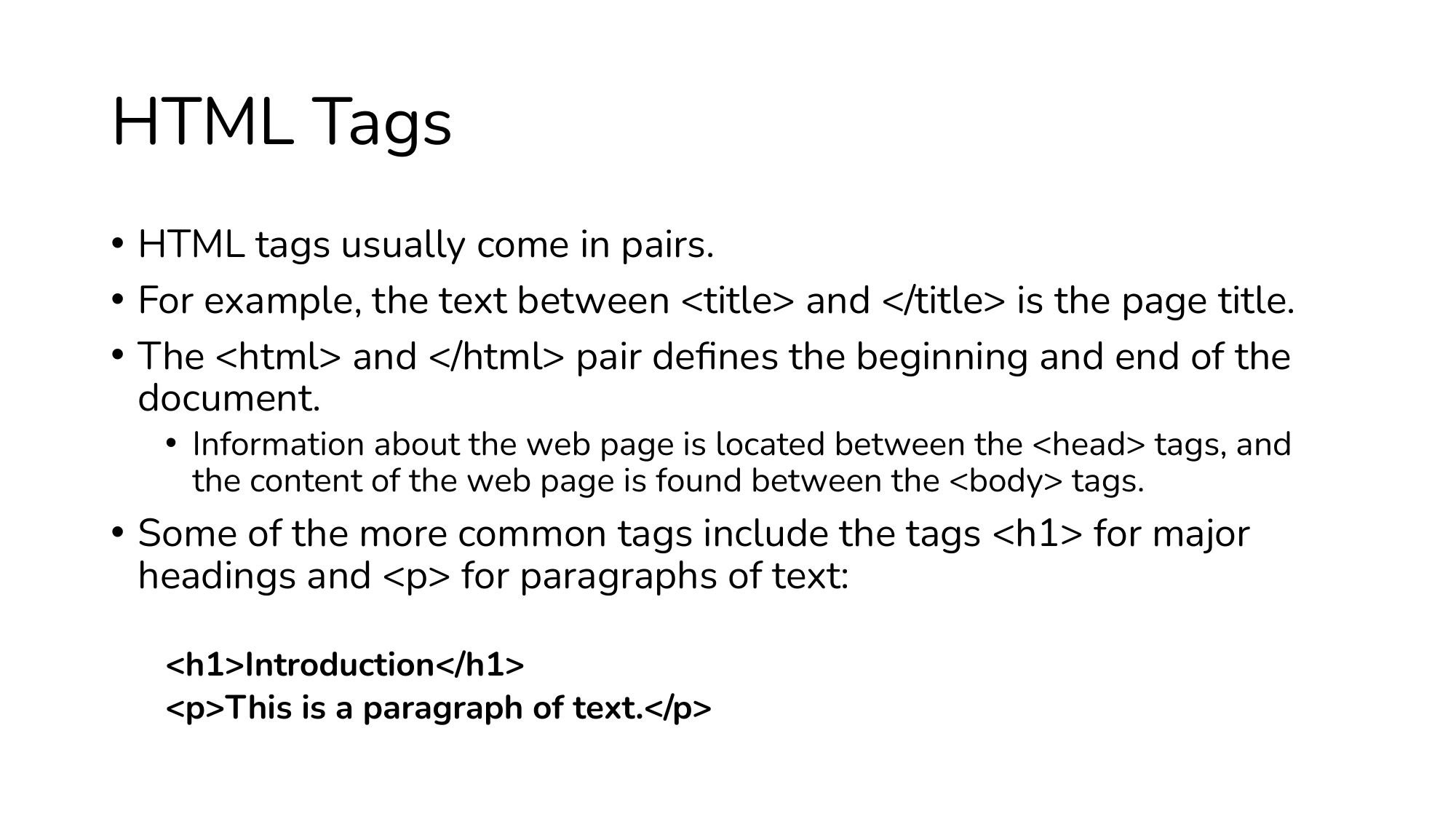

# HTML Tags
HTML tags usually come in pairs.
For example, the text between <title> and </title> is the page title.
The <html> and </html> pair defines the beginning and end of the document.
Information about the web page is located between the <head> tags, and the content of the web page is found between the <body> tags.
Some of the more common tags include the tags <h1> for major headings and <p> for paragraphs of text:

<h1>Introduction</h1>
<p>This is a paragraph of text.</p>